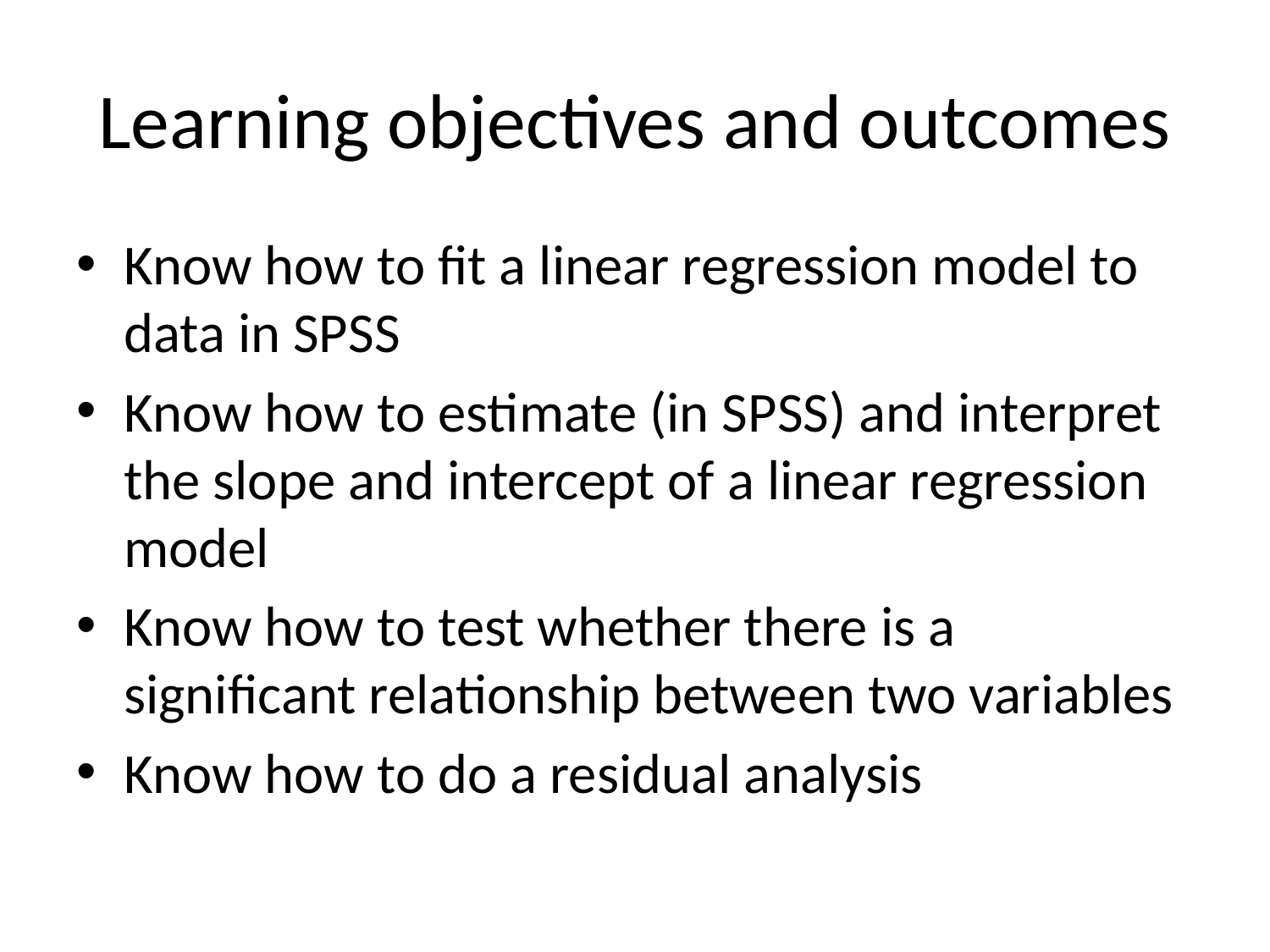

# Learning objectives and outcomes
Know how to fit a linear regression model to data in SPSS
Know how to estimate (in SPSS) and interpret the slope and intercept of a linear regression model
Know how to test whether there is a significant relationship between two variables
Know how to do a residual analysis